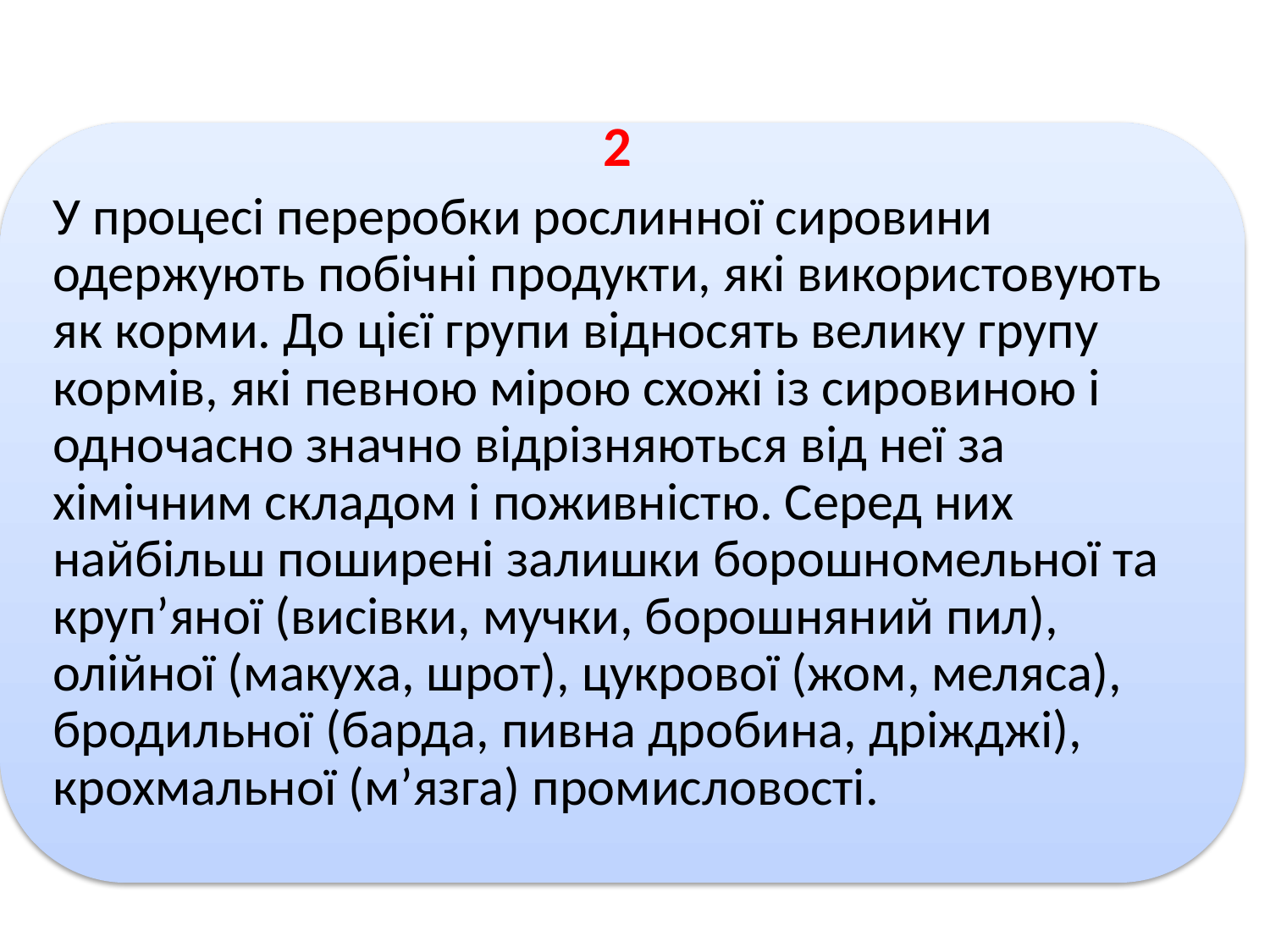

2
У процесі переробки рослинної сировини одержують побічні продукти, які використовують як корми. До цієї групи відносять велику групу кормів, які певною мірою схожі із сировиною і одночасно значно відрізняються від неї за хімічним складом і поживністю. Серед них найбільш поширені залишки борошномельної та круп’яної (висівки, мучки, борошняний пил), олійної (макуха, шрот), цукрової (жом, меляса), бродильної (барда, пивна дробина, дріжджі), крохмальної (м’язга) промисловості.